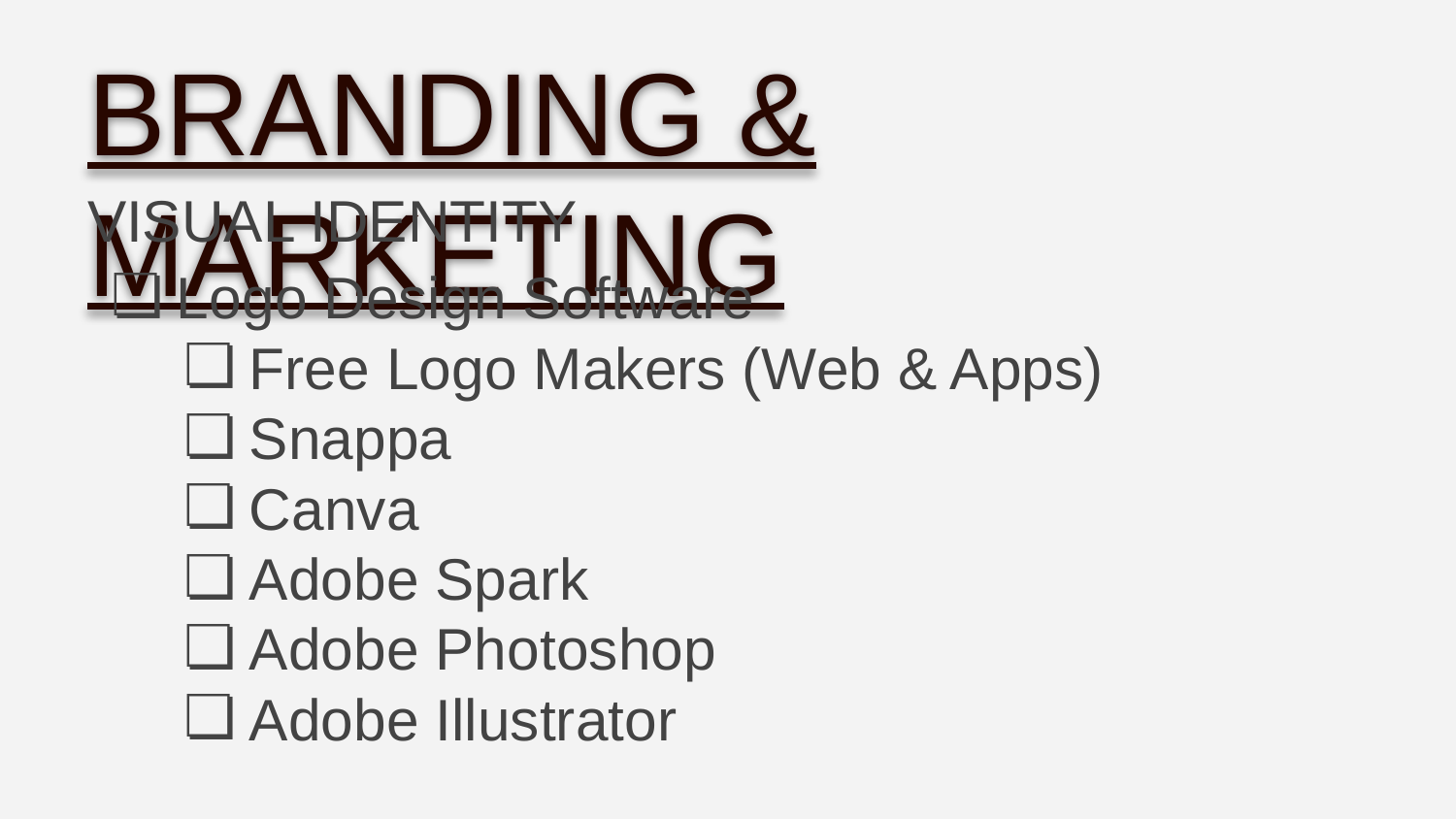

BRANDING & MARKETING
VISUAL IDENTITY
Logo Design Software
Free Logo Makers (Web & Apps)
Snappa
Canva
Adobe Spark
Adobe Photoshop
Adobe Illustrator